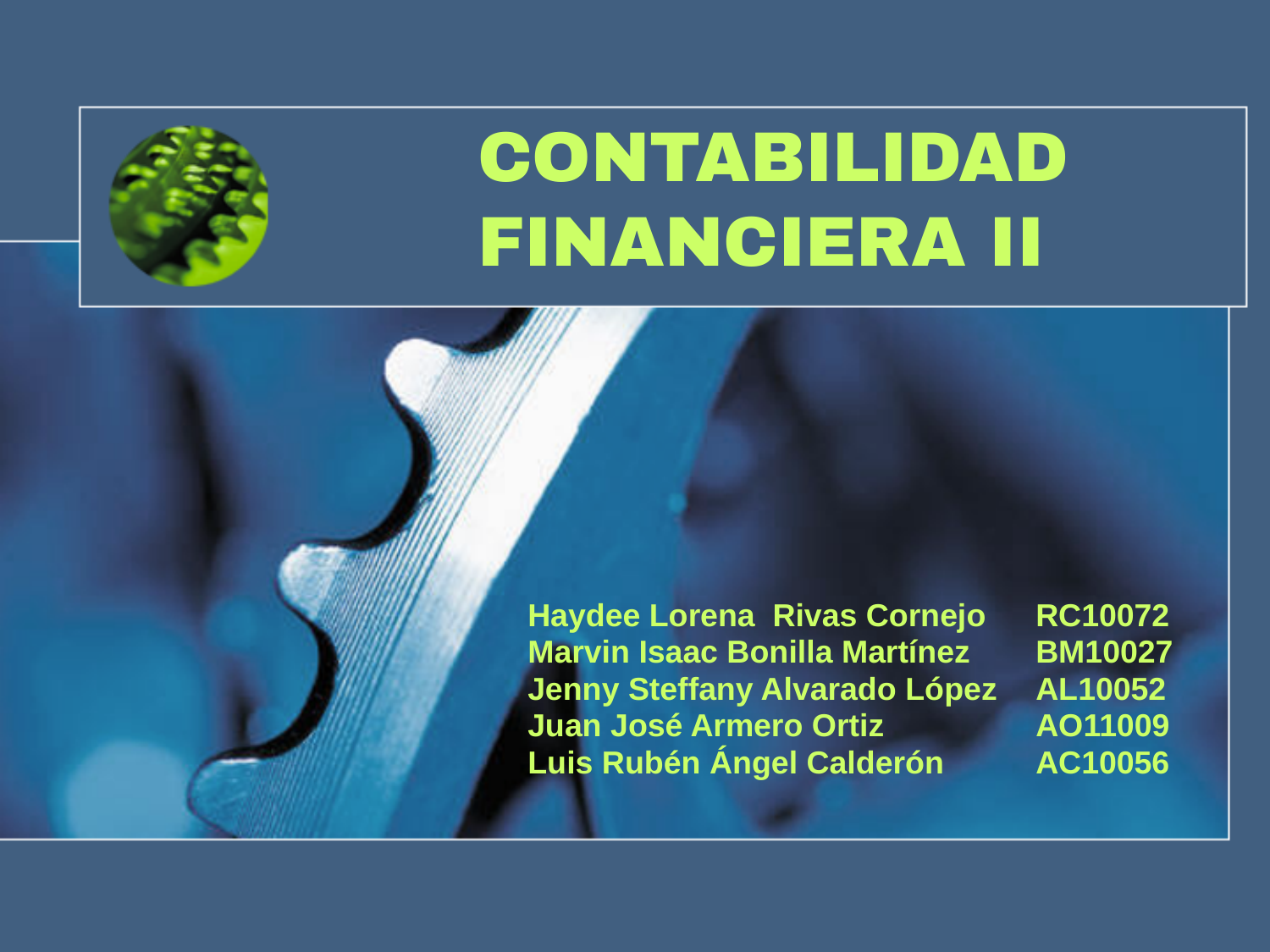

# CONTABILIDAD FINANCIERA II
Haydee Lorena  Rivas Cornejo 	RC10072
Marvin Isaac Bonilla Martínez   	BM10027
Jenny Steffany Alvarado López  	AL10052
Juan José Armero Ortiz 		AO11009
Luis Rubén Ángel Calderón 	AC10056